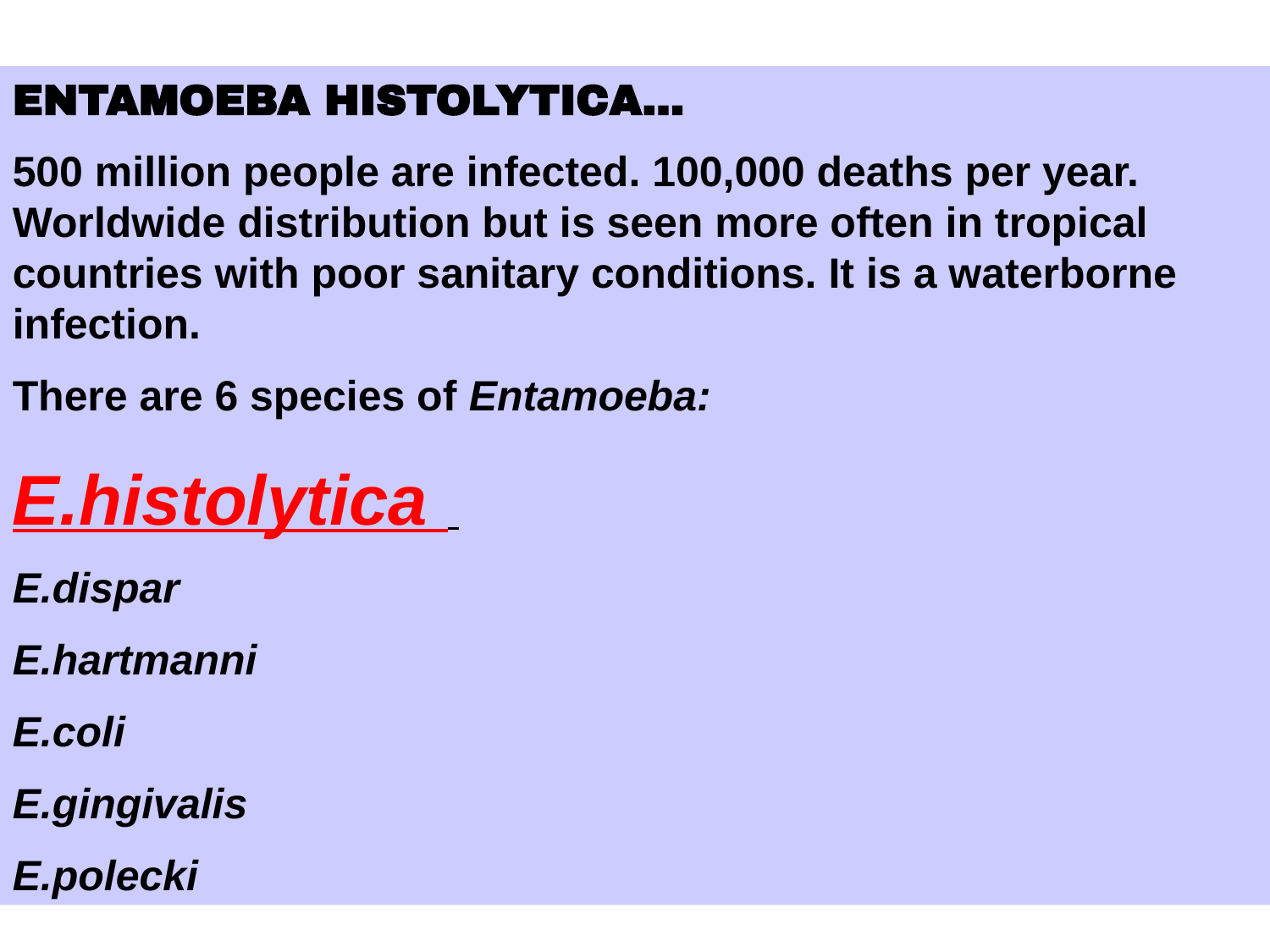

ENTAMOEBA HISTOLYTICA…
500 million people are infected. 100,000 deaths per year. Worldwide distribution but is seen more often in tropical countries with poor sanitary conditions. It is a waterborne infection.
There are 6 species of Entamoeba:
E.histolytica
E.dispar
E.hartmanni
E.coli
E.gingivalis
E.polecki